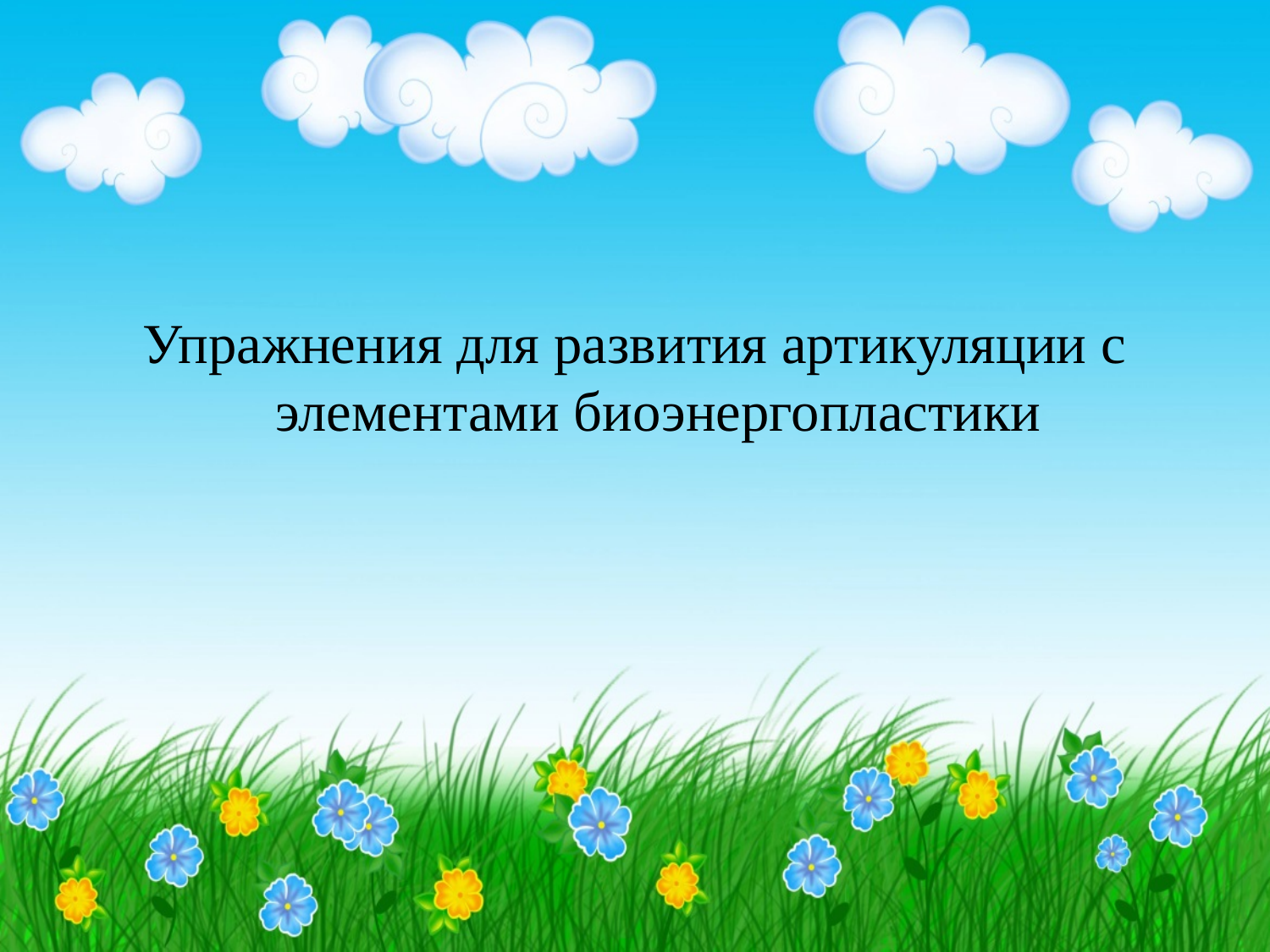

Упражнения для развития артикуляции с элементами биоэнергопластики